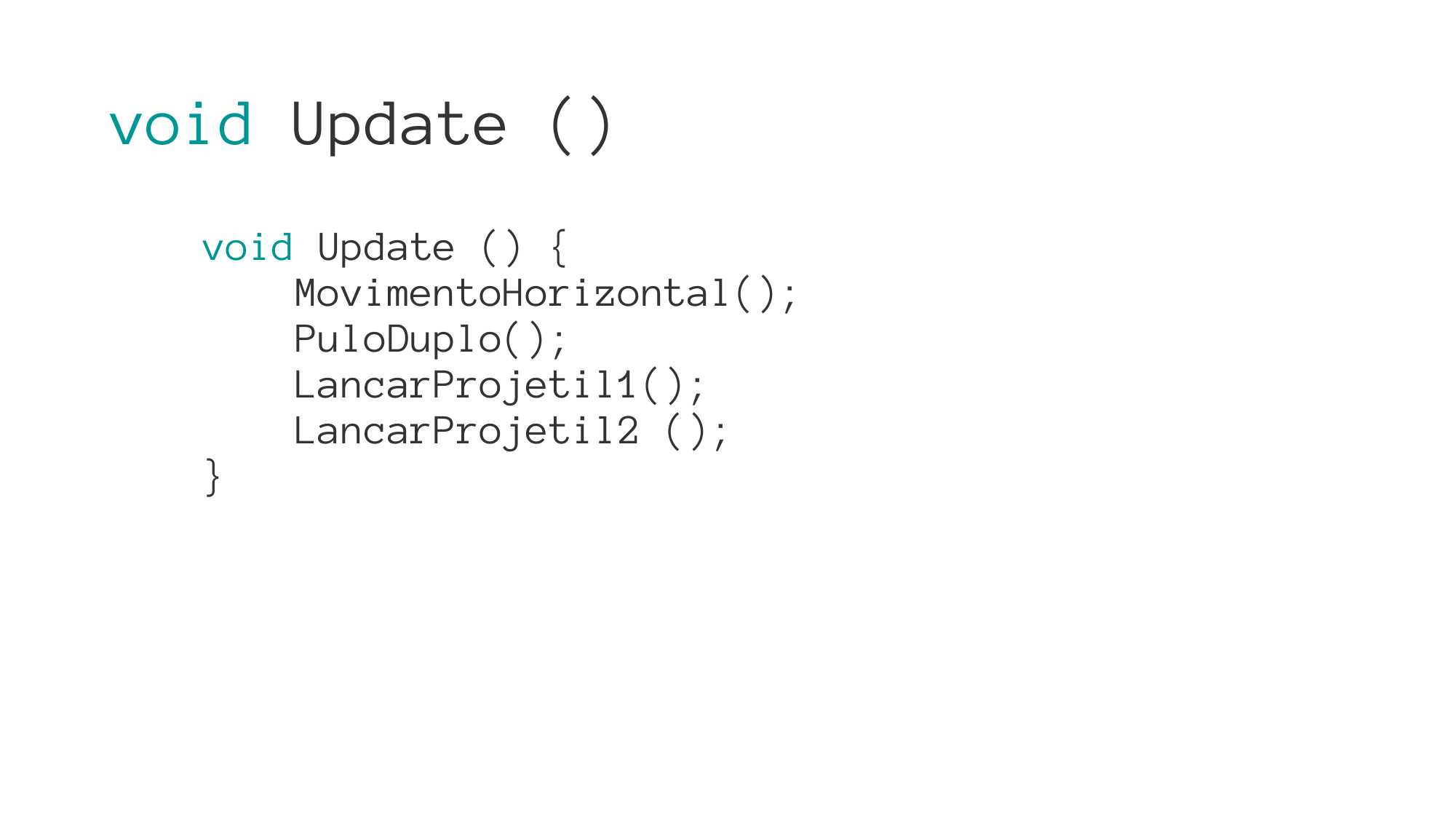

# void Update ()
    void Update () {
        MovimentoHorizontal();
        PuloDuplo();
        LancarProjetil1();
        LancarProjetil2 ();
    }